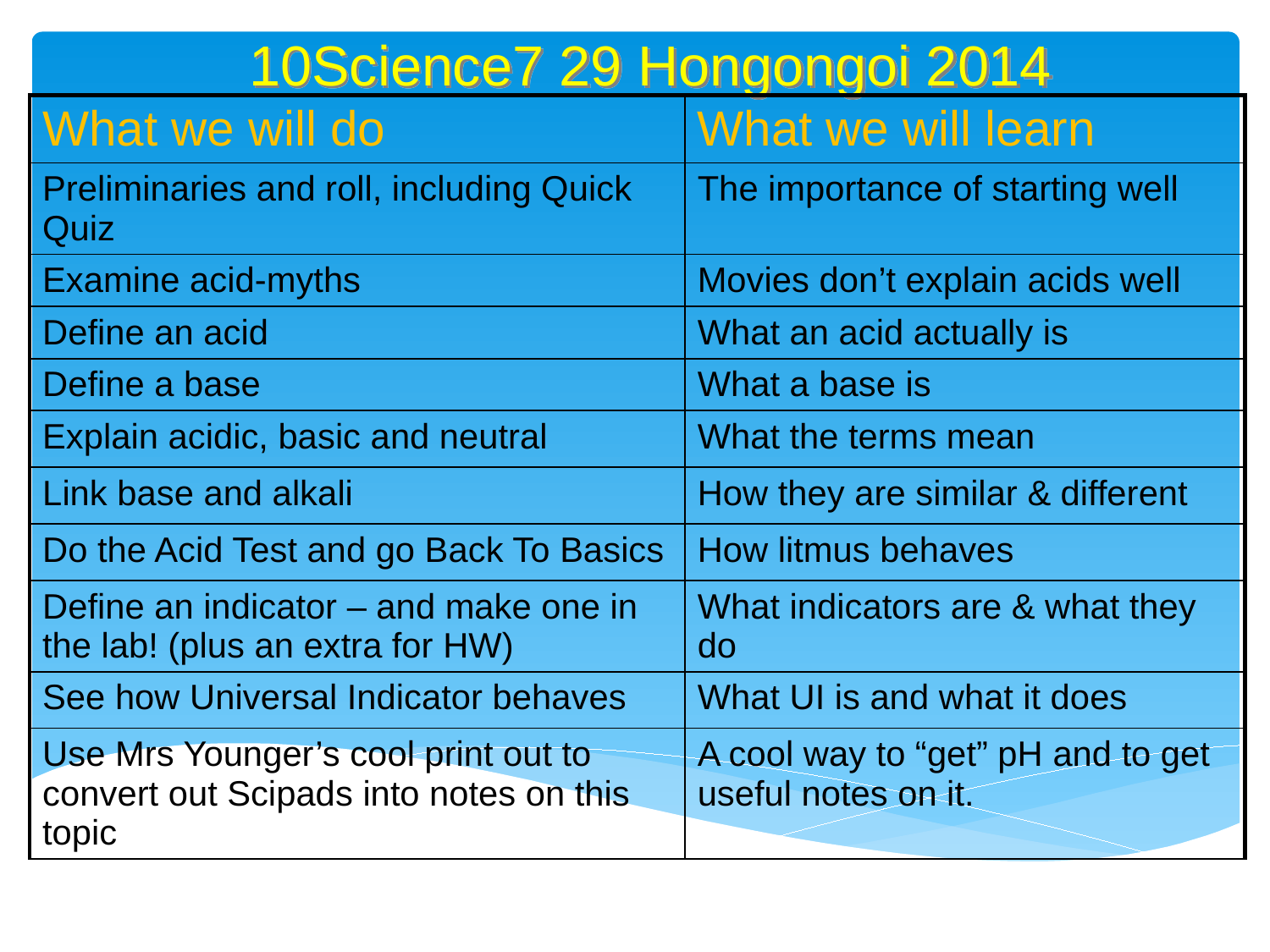

10Science7 29 Hongongoi 2014
| What we will do | What we will learn |
| --- | --- |
| Preliminaries and roll, including Quick Quiz | The importance of starting well |
| Examine acid-myths | Movies don’t explain acids well |
| Define an acid | What an acid actually is |
| Define a base | What a base is |
| Explain acidic, basic and neutral | What the terms mean |
| Link base and alkali | How they are similar & different |
| Do the Acid Test and go Back To Basics | How litmus behaves |
| Define an indicator – and make one in the lab! (plus an extra for HW) | What indicators are & what they do |
| See how Universal Indicator behaves | What UI is and what it does |
| Use Mrs Younger’s cool print out to convert out Scipads into notes on this topic | A cool way to “get” pH and to get useful notes on it. |